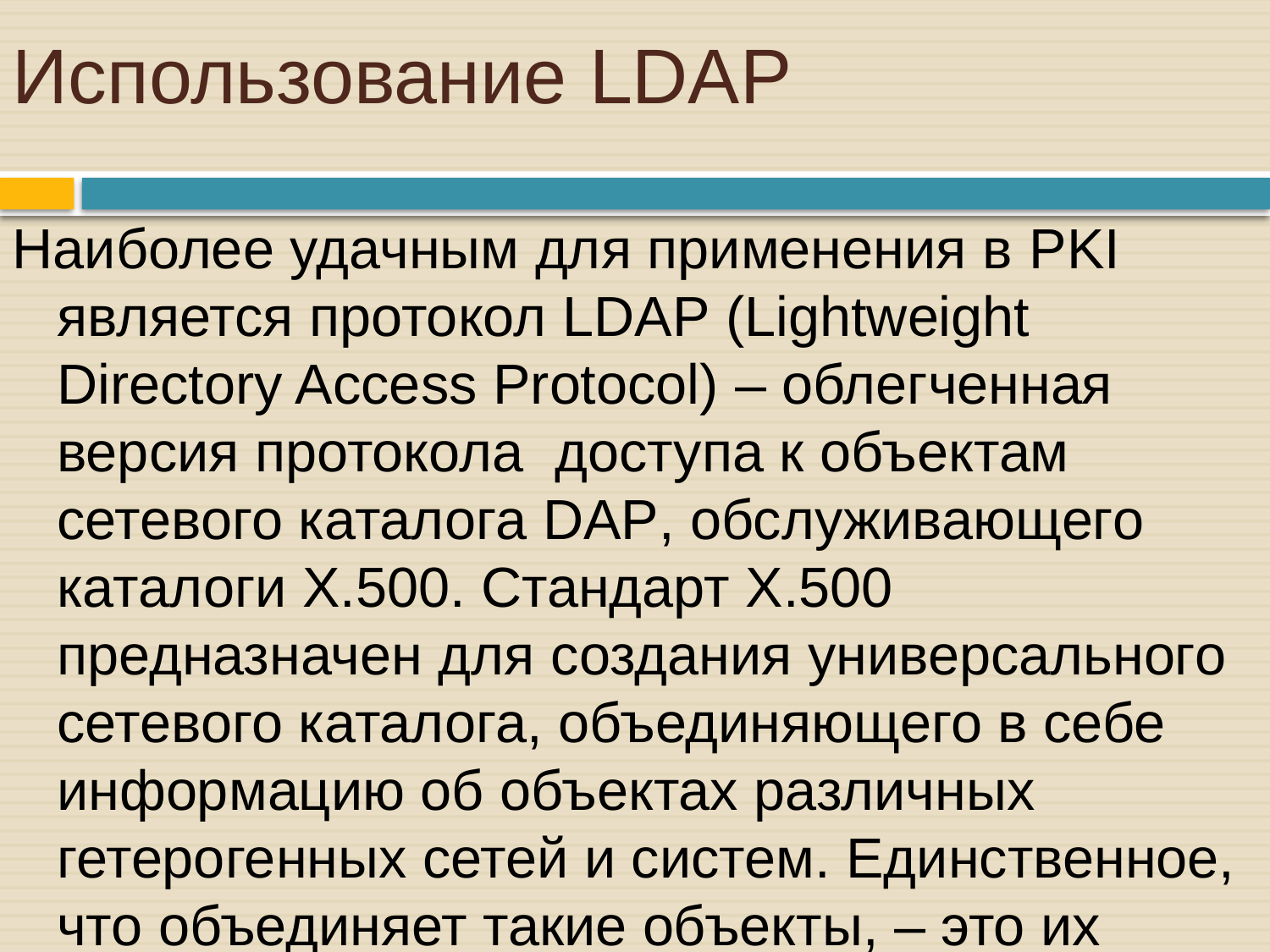

# Использование LDAP
Наиболее удачным для применения в PKI является протокол LDAP (Lightweight Directory Access Protocol) – облегченная версия протокола  доступа к объектам сетевого каталога DAP, обслуживающего каталоги X.500. Стандарт X.500 предназначен для создания универсального сетевого каталога, объединяющего в себе информацию об объектах различных гетерогенных сетей и систем. Единственное, что объединяет такие объекты, – это их физическая локализация и организационная структура.